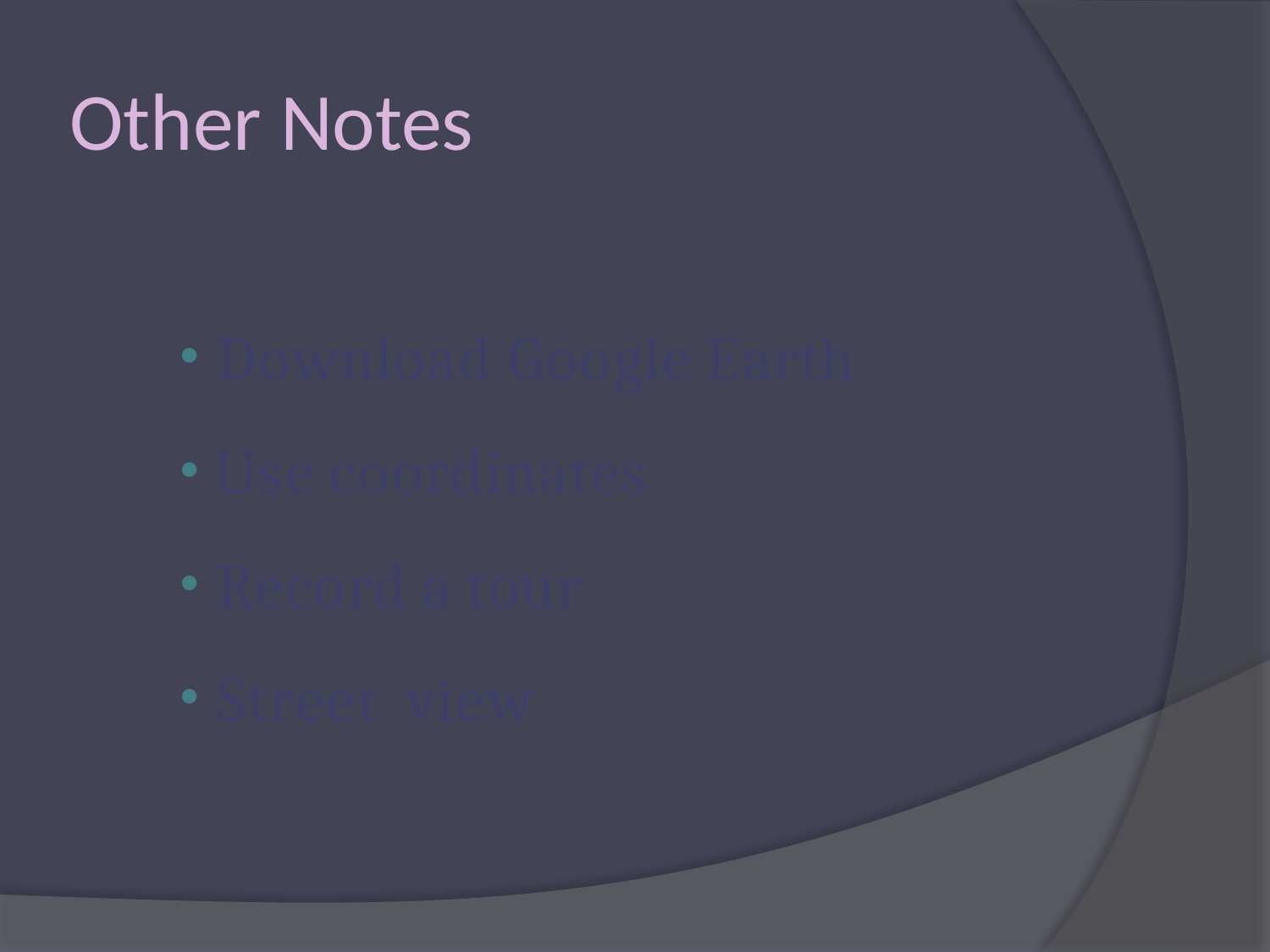

# Other Notes

Download Google Earth

Use coordinates

Record a tour

Street  view